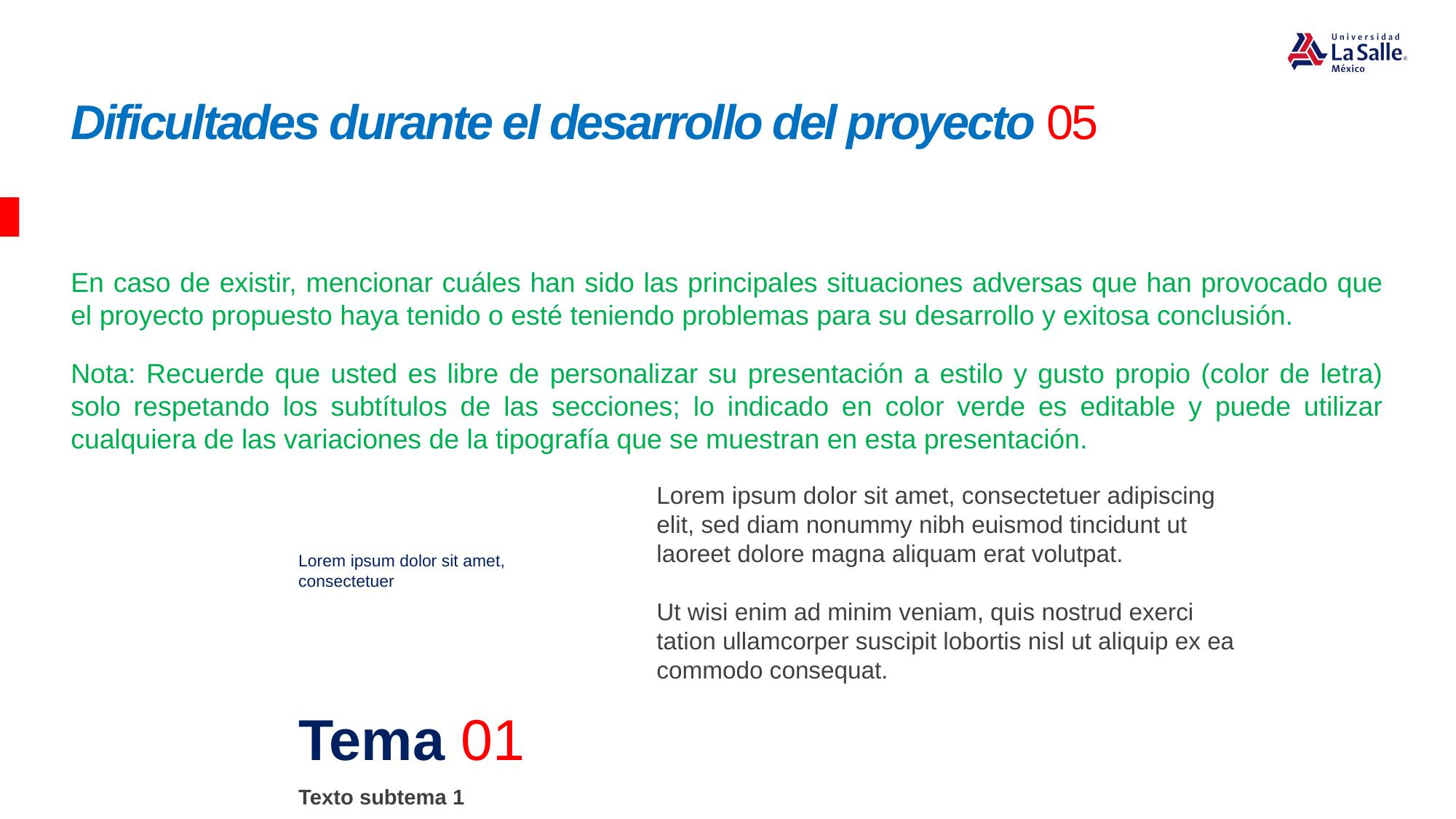

Dificultades durante el desarrollo del proyecto 05

En caso de existir, mencionar cuáles han sido las principales situaciones adversas que han provocado que el proyecto propuesto haya tenido o esté teniendo problemas para su desarrollo y exitosa conclusión.

Nota: Recuerde que usted es libre de personalizar su presentación a estilo y gusto propio (color de letra) solo respetando los subtítulos de las secciones; lo indicado en color verde es editable y puede utilizar cualquiera de las variaciones de la tipografía que se muestran en esta presentación.

Lorem ipsum dolor sit amet, consectetuer adipiscing elit, sed diam nonummy nibh euismod tincidunt ut laoreet dolore magna aliquam erat volutpat.

Ut wisi enim ad minim veniam, quis nostrud exerci tation ullamcorper suscipit lobortis nisl ut aliquip ex ea commodo consequat.
Lorem ipsum dolor sit amet, consectetuer
Tema 01
Texto subtema 1